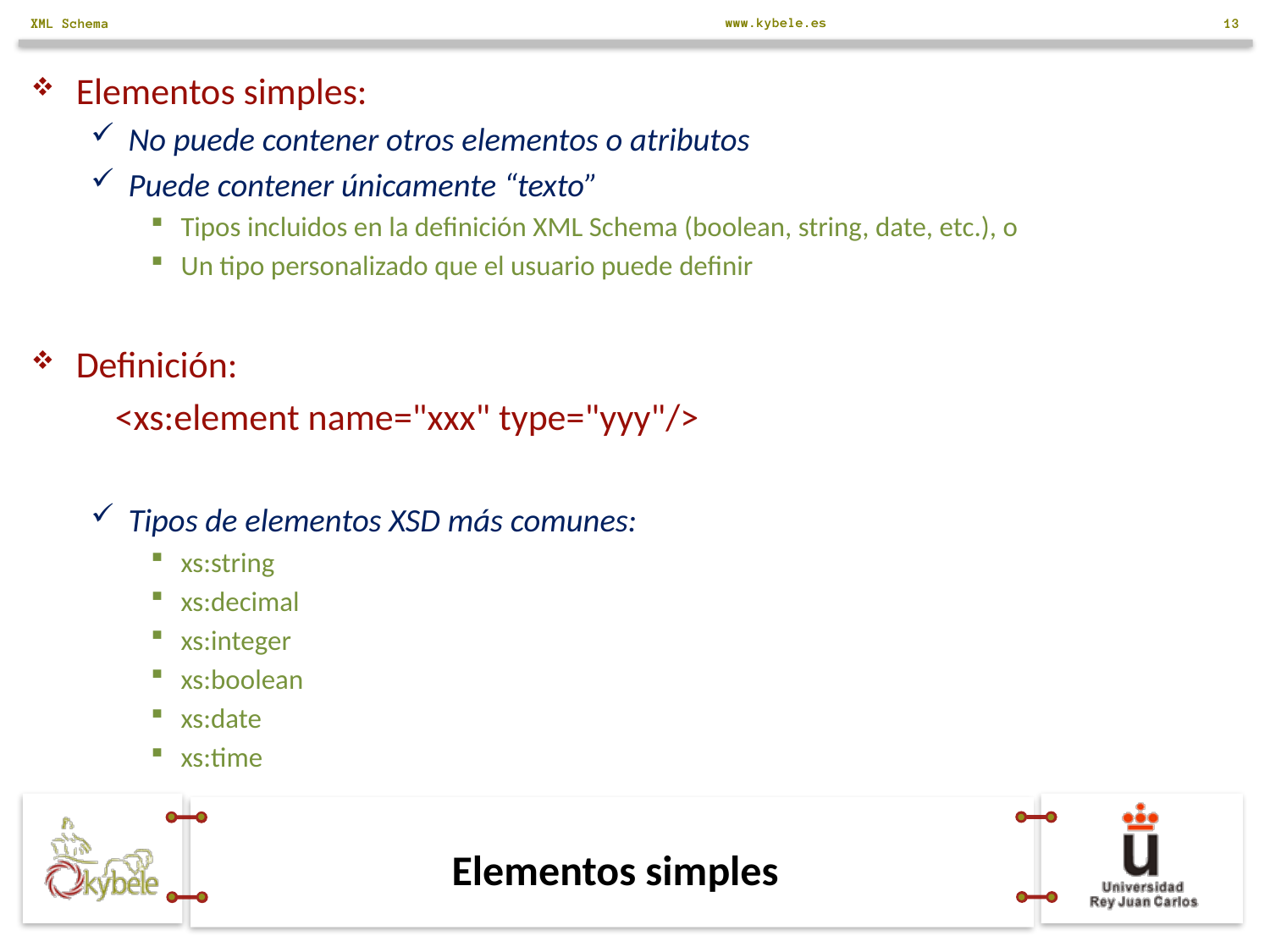

XML Schema
13
Elementos simples:
No puede contener otros elementos o atributos
Puede contener únicamente “texto”
Tipos incluidos en la definición XML Schema (boolean, string, date, etc.), o
Un tipo personalizado que el usuario puede definir

Definición:
		<xs:element name="xxx" type="yyy"/>

Tipos de elementos XSD más comunes:
xs:string
xs:decimal
xs:integer
xs:boolean
xs:date
xs:time

# Elementos simples